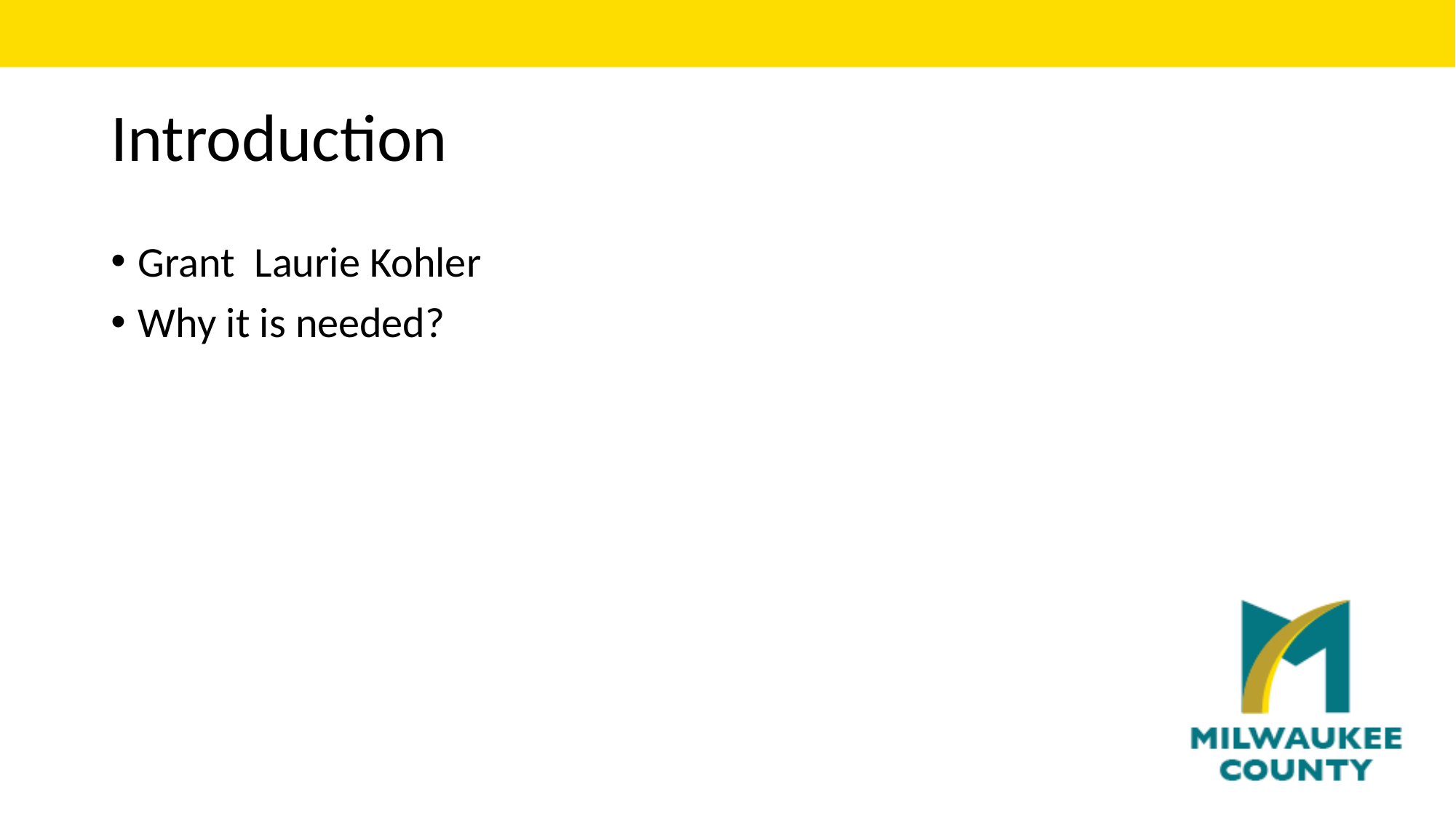

# Introduction
Grant  Laurie Kohler
Why it is needed?